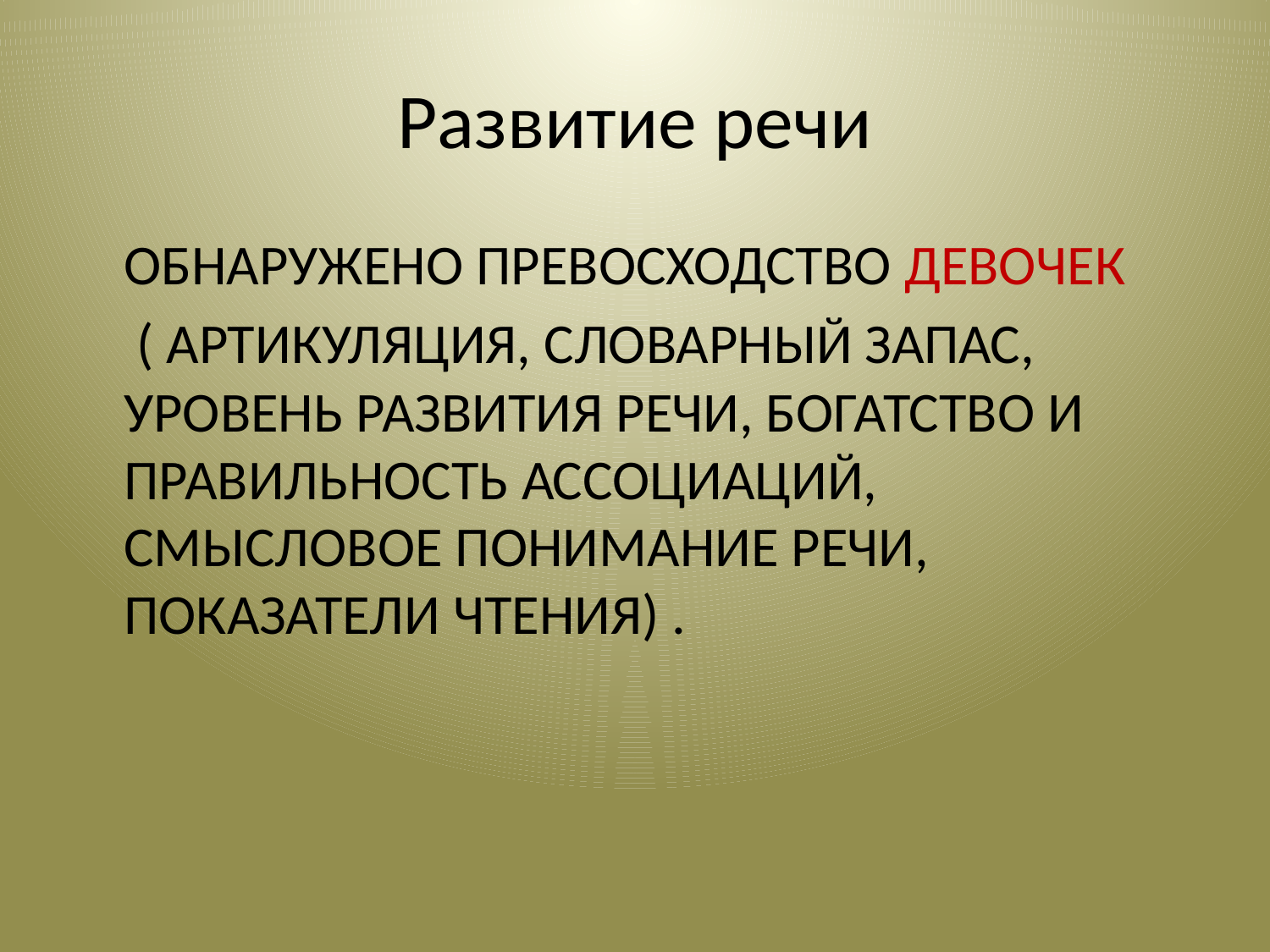

# Развитие речи
	ОБНАРУЖЕНО ПРЕВОСХОДСТВО ДЕВОЧЕК
	 ( АРТИКУЛЯЦИЯ, СЛОВАРНЫЙ ЗАПАС, УРОВЕНЬ РАЗВИТИЯ РЕЧИ, БОГАТСТВО И ПРАВИЛЬНОСТЬ АССОЦИАЦИЙ, СМЫСЛОВОЕ ПОНИМАНИЕ РЕЧИ, ПОКАЗАТЕЛИ ЧТЕНИЯ) .